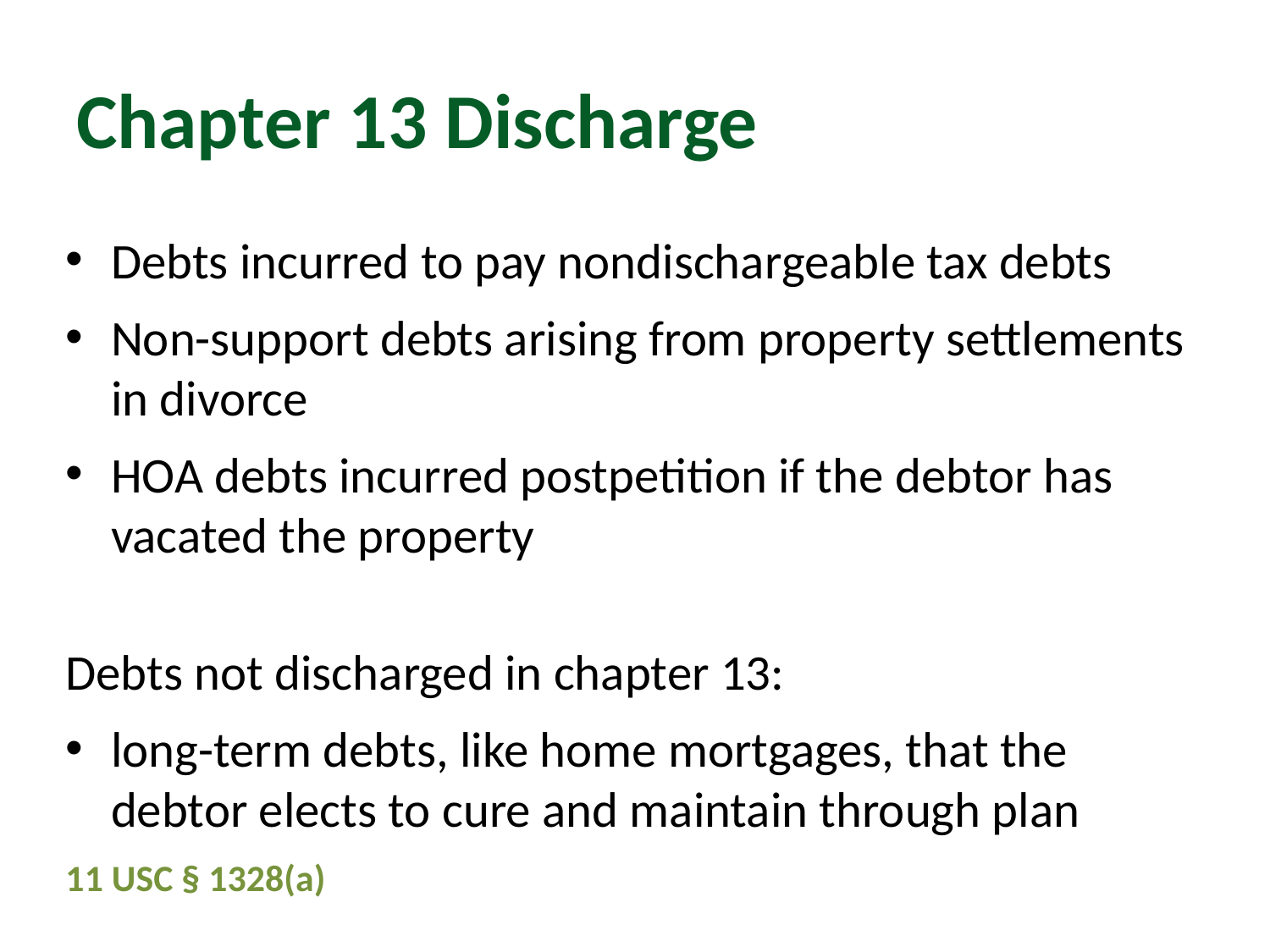

# Chapter 13 Discharge
Debts incurred to pay nondischargeable tax debts
Non-support debts arising from property settlements in divorce
HOA debts incurred postpetition if the debtor has vacated the property
Debts not discharged in chapter 13:
long-term debts, like home mortgages, that the debtor elects to cure and maintain through plan
11 USC § 1328(a)